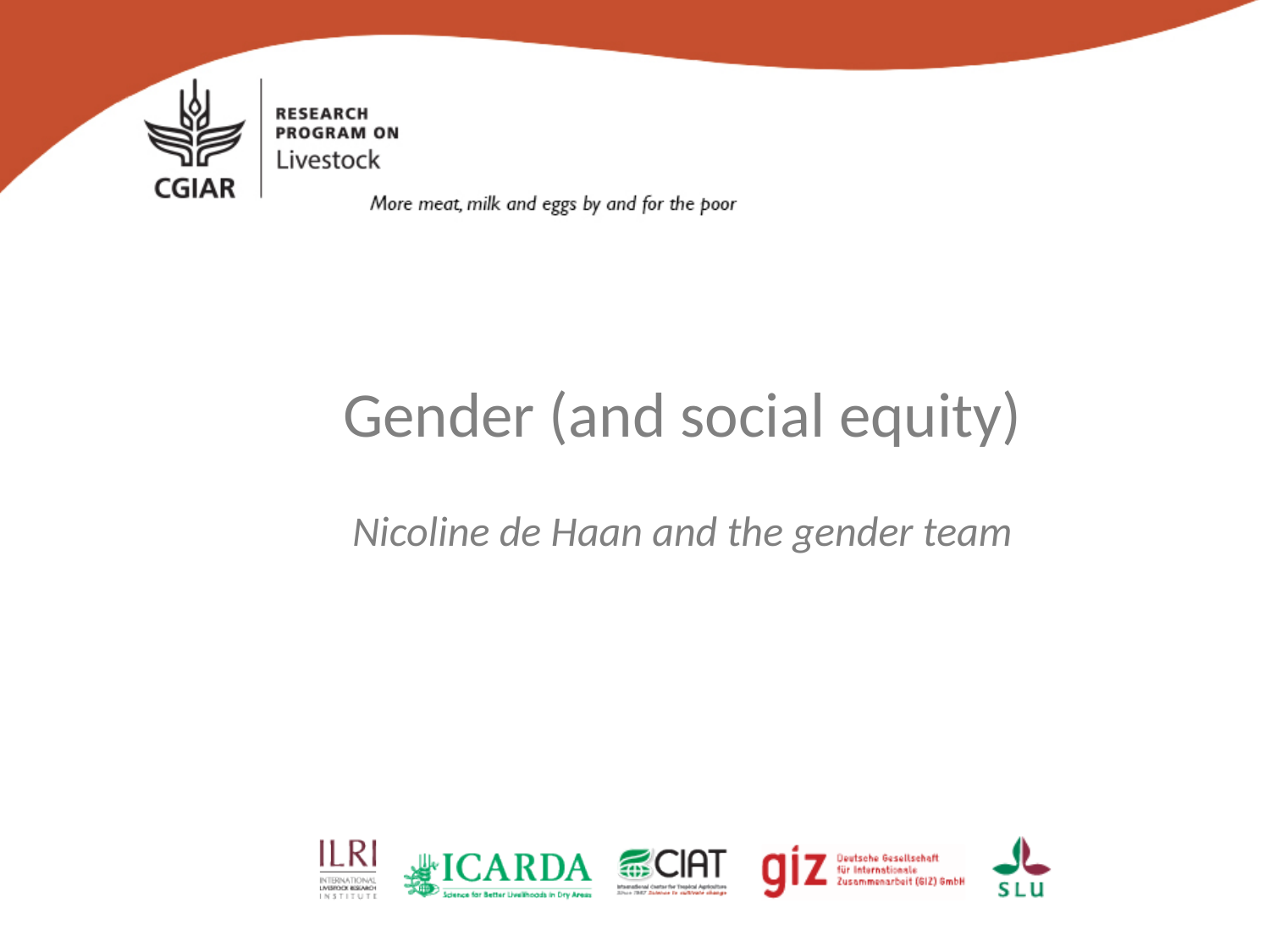

Gender (and social equity)
Nicoline de Haan and the gender team